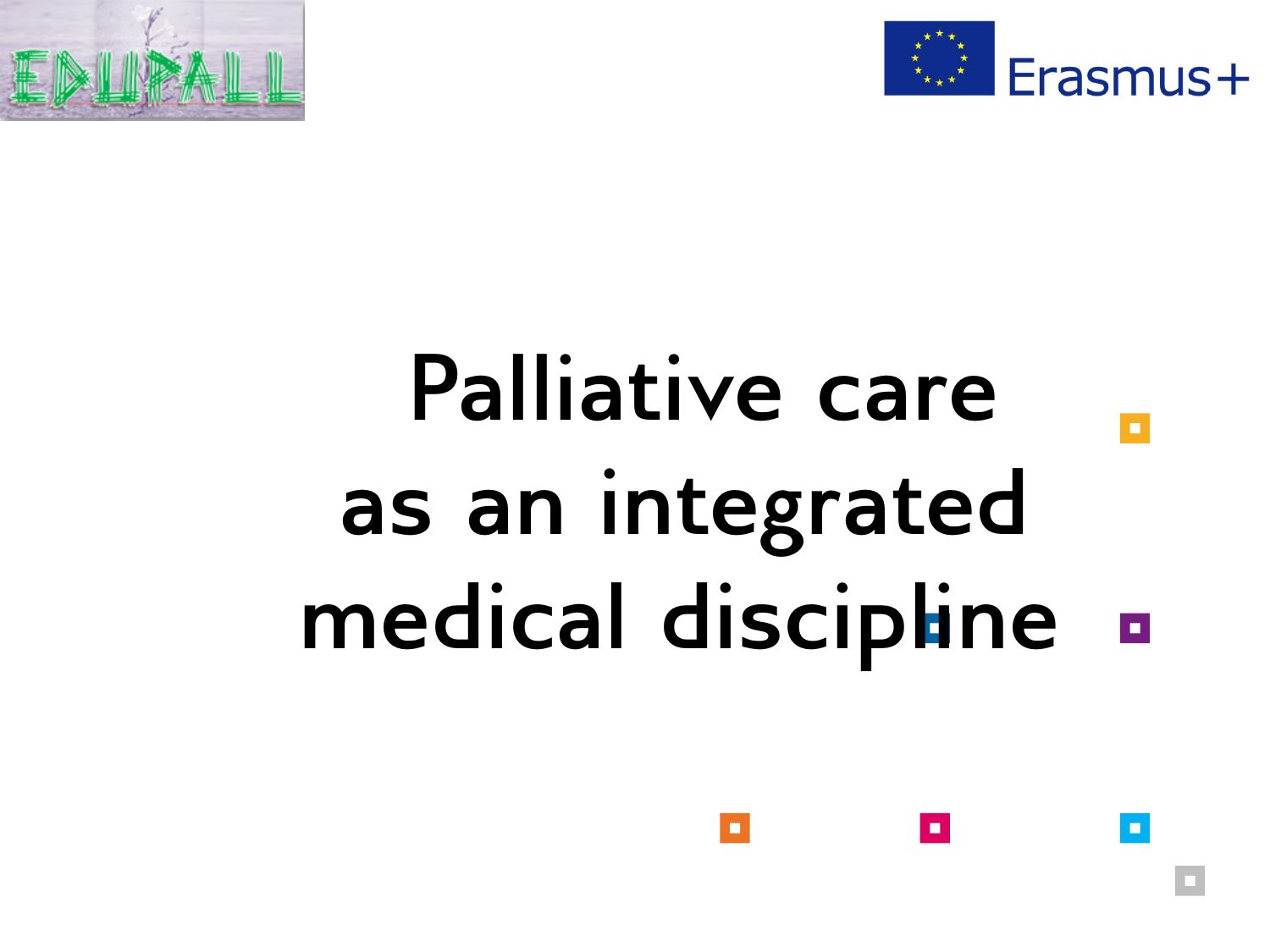

Palliative care
as an integrated
medical discipline